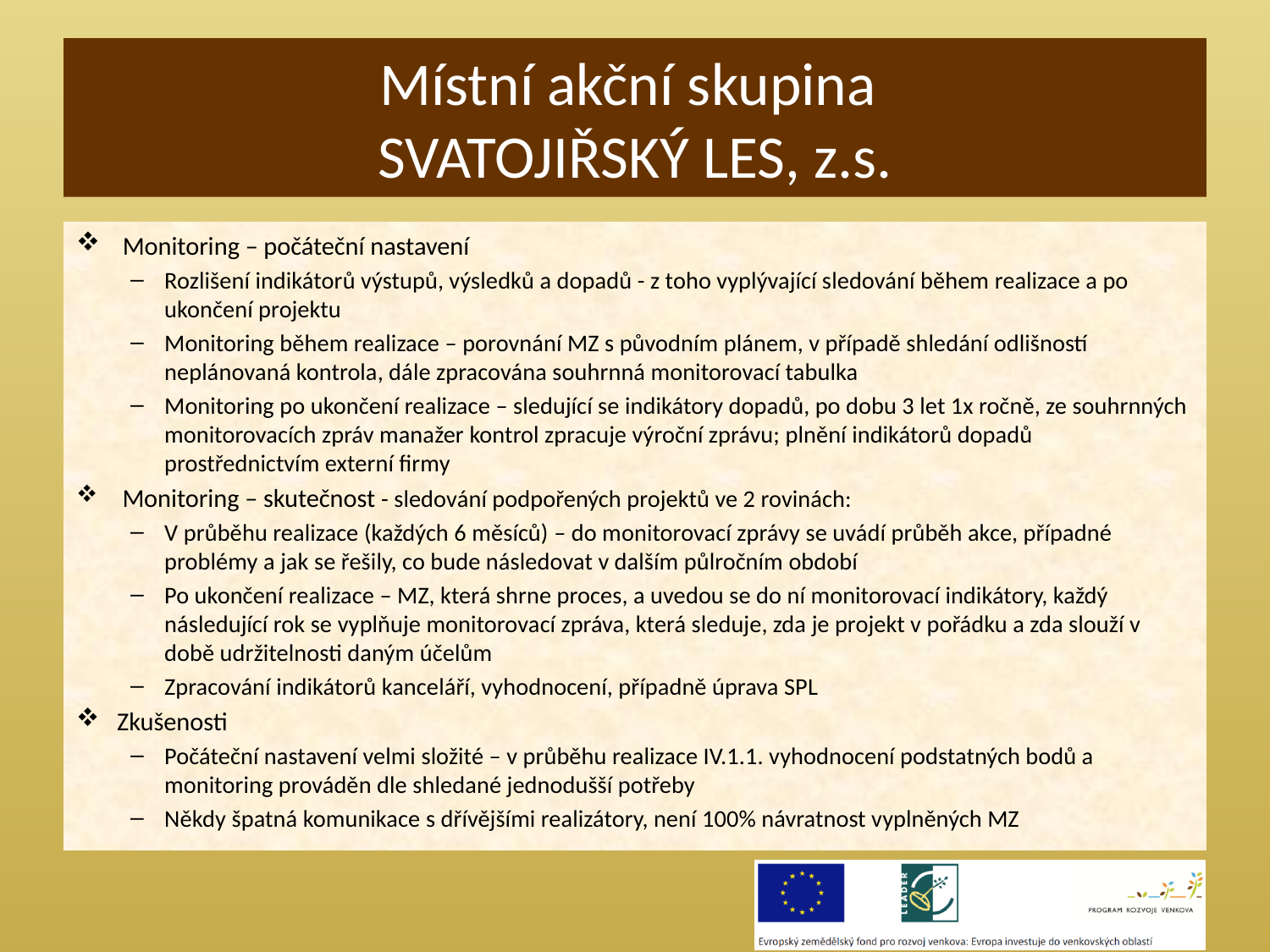

# Místní akční skupina SVATOJIŘSKÝ LES, z.s.
 Monitoring – počáteční nastavení
Rozlišení indikátorů výstupů, výsledků a dopadů - z toho vyplývající sledování během realizace a po ukončení projektu
Monitoring během realizace – porovnání MZ s původním plánem, v případě shledání odlišností neplánovaná kontrola, dále zpracována souhrnná monitorovací tabulka
Monitoring po ukončení realizace – sledující se indikátory dopadů, po dobu 3 let 1x ročně, ze souhrnných monitorovacích zpráv manažer kontrol zpracuje výroční zprávu; plnění indikátorů dopadů prostřednictvím externí firmy
 Monitoring – skutečnost - sledování podpořených projektů ve 2 rovinách:
V průběhu realizace (každých 6 měsíců) – do monitorovací zprávy se uvádí průběh akce, případné problémy a jak se řešily, co bude následovat v dalším půlročním období
Po ukončení realizace – MZ, která shrne proces, a uvedou se do ní monitorovací indikátory, každý následující rok se vyplňuje monitorovací zpráva, která sleduje, zda je projekt v pořádku a zda slouží v době udržitelnosti daným účelům
Zpracování indikátorů kanceláří, vyhodnocení, případně úprava SPL
Zkušenosti
Počáteční nastavení velmi složité – v průběhu realizace IV.1.1. vyhodnocení podstatných bodů a monitoring prováděn dle shledané jednodušší potřeby
Někdy špatná komunikace s dřívějšími realizátory, není 100% návratnost vyplněných MZ